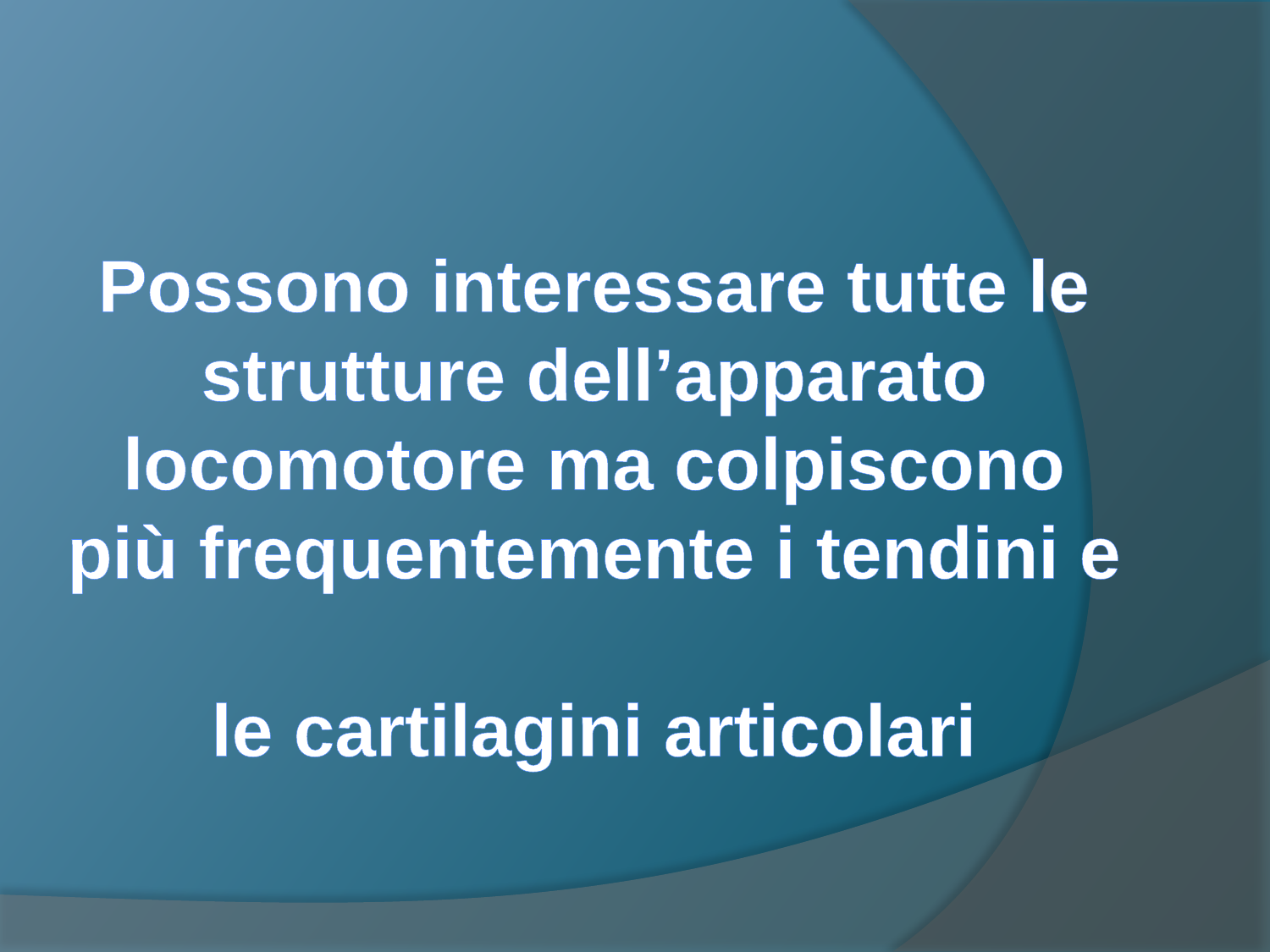

# Possono interessare tutte le strutture dell’apparato locomotore ma colpiscono più frequentemente i tendini e le cartilagini articolari